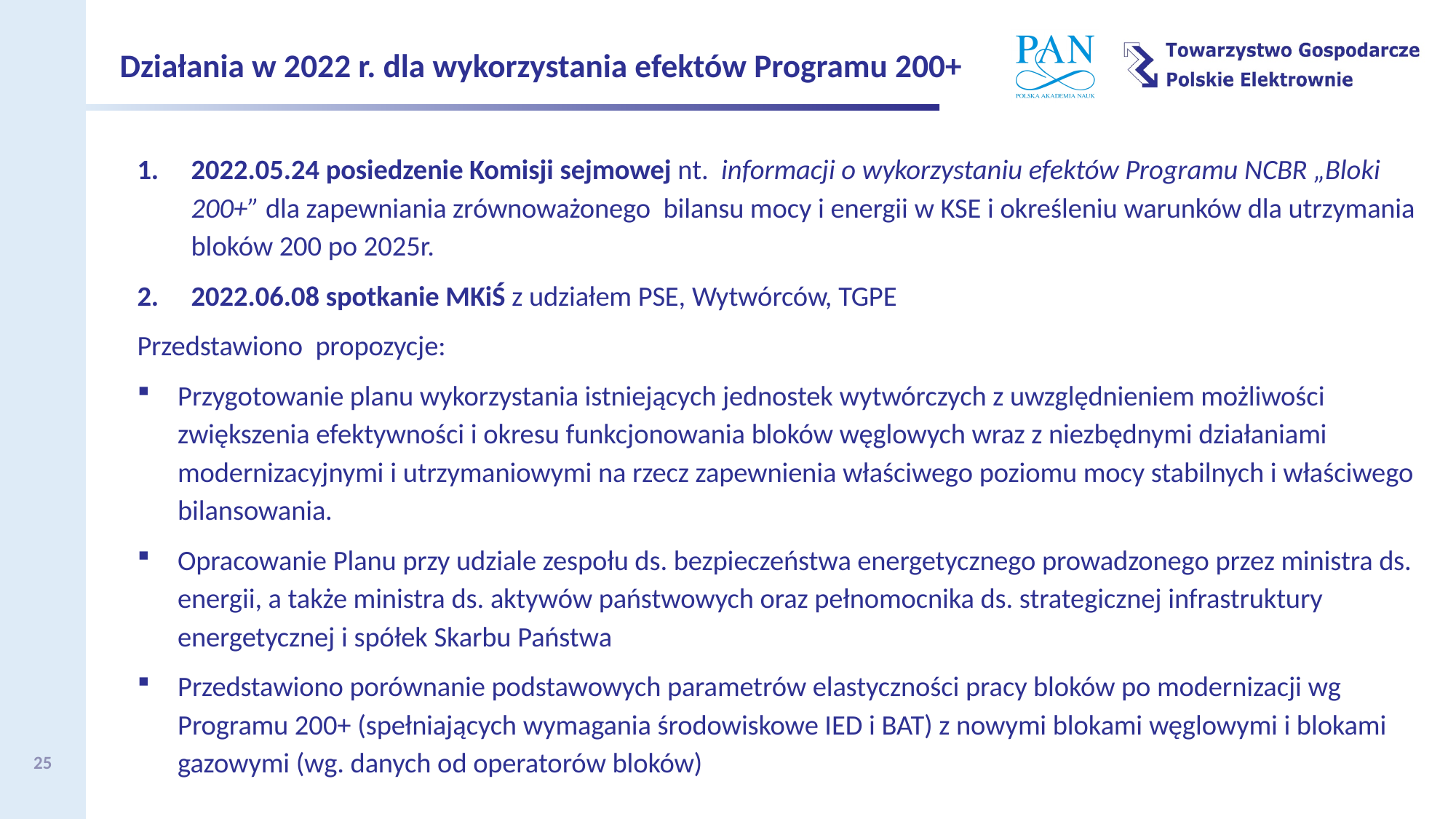

Działania w 2022 r. dla wykorzystania efektów Programu 200+
2022.05.24 posiedzenie Komisji sejmowej nt.  informacji o wykorzystaniu efektów Programu NCBR „Bloki 200+” dla zapewniania zrównoważonego  bilansu mocy i energii w KSE i określeniu warunków dla utrzymania bloków 200 po 2025r.
2022.06.08 spotkanie MKiŚ z udziałem PSE, Wytwórców, TGPE
Przedstawiono  propozycje:
Przygotowanie planu wykorzystania istniejących jednostek wytwórczych z uwzględnieniem możliwości zwiększenia efektywności i okresu funkcjonowania bloków węglowych wraz z niezbędnymi działaniami modernizacyjnymi i utrzymaniowymi na rzecz zapewnienia właściwego poziomu mocy stabilnych i właściwego bilansowania.
Opracowanie Planu przy udziale zespołu ds. bezpieczeństwa energetycznego prowadzonego przez ministra ds. energii, a także ministra ds. aktywów państwowych oraz pełnomocnika ds. strategicznej infrastruktury energetycznej i spółek Skarbu Państwa
Przedstawiono porównanie podstawowych parametrów elastyczności pracy bloków po modernizacji wg Programu 200+ (spełniających wymagania środowiskowe IED i BAT) z nowymi blokami węglowymi i blokami gazowymi (wg. danych od operatorów bloków)

25